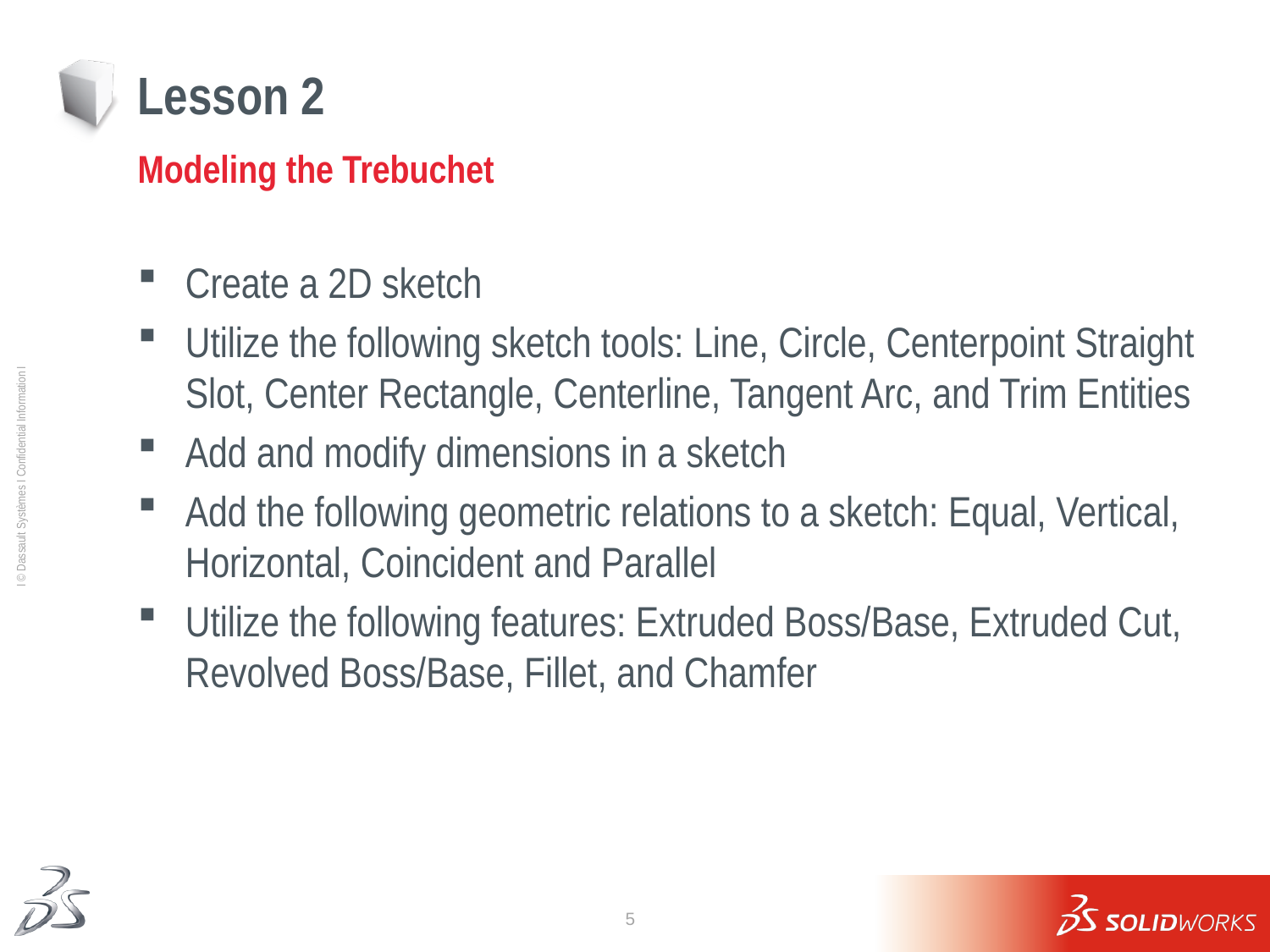

# Lesson 2
Modeling the Trebuchet
Create a 2D sketch
Utilize the following sketch tools: Line, Circle, Centerpoint Straight Slot, Center Rectangle, Centerline, Tangent Arc, and Trim Entities
Add and modify dimensions in a sketch
Add the following geometric relations to a sketch: Equal, Vertical, Horizontal, Coincident and Parallel
Utilize the following features: Extruded Boss/Base, Extruded Cut, Revolved Boss/Base, Fillet, and Chamfer